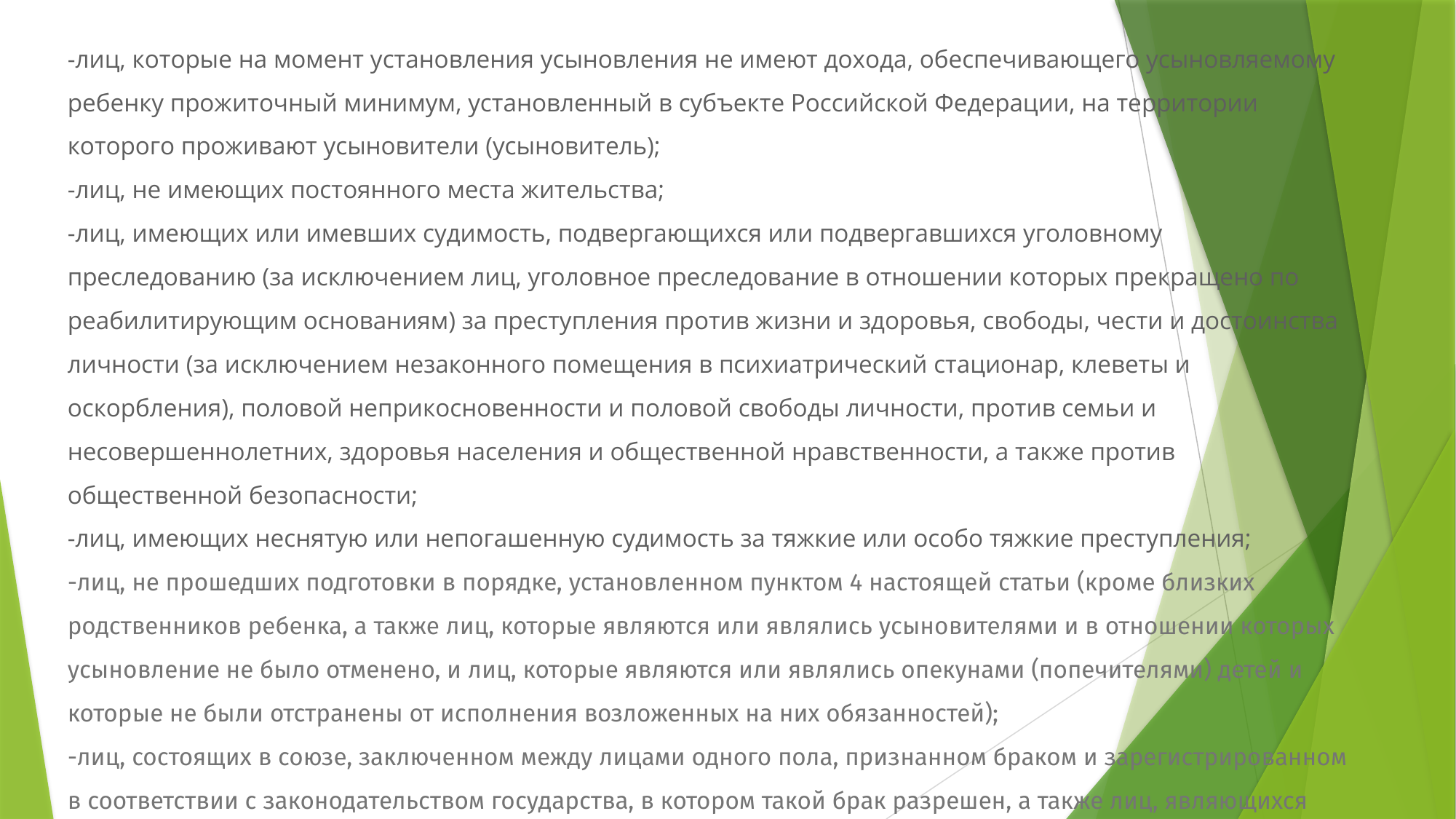

-лиц, которые на момент установления усыновления не имеют дохода, обеспечивающего усыновляемому ребенку прожиточный минимум, установленный в субъекте Российской Федерации, на территории которого проживают усыновители (усыновитель);
-лиц, не имеющих постоянного места жительства;
-лиц, имеющих или имевших судимость, подвергающихся или подвергавшихся уголовному преследованию (за исключением лиц, уголовное преследование в отношении которых прекращено по реабилитирующим основаниям) за преступления против жизни и здоровья, свободы, чести и достоинства личности (за исключением незаконного помещения в психиатрический стационар, клеветы и оскорбления), половой неприкосновенности и половой свободы личности, против семьи и несовершеннолетних, здоровья населения и общественной нравственности, а также против общественной безопасности;
-лиц, имеющих неснятую или непогашенную судимость за тяжкие или особо тяжкие преступления;
-лиц, не прошедших подготовки в порядке, установленном пунктом 4 настоящей статьи (кроме близких родственников ребенка, а также лиц, которые являются или являлись усыновителями и в отношении которых усыновление не было отменено, и лиц, которые являются или являлись опекунами (попечителями) детей и которые не были отстранены от исполнения возложенных на них обязанностей);
-лиц, состоящих в союзе, заключенном между лицами одного пола, признанном браком и зарегистрированном в соответствии с законодательством государства, в котором такой брак разрешен, а также лиц, являющихся гражданами указанного государства и не состоящих в браке.